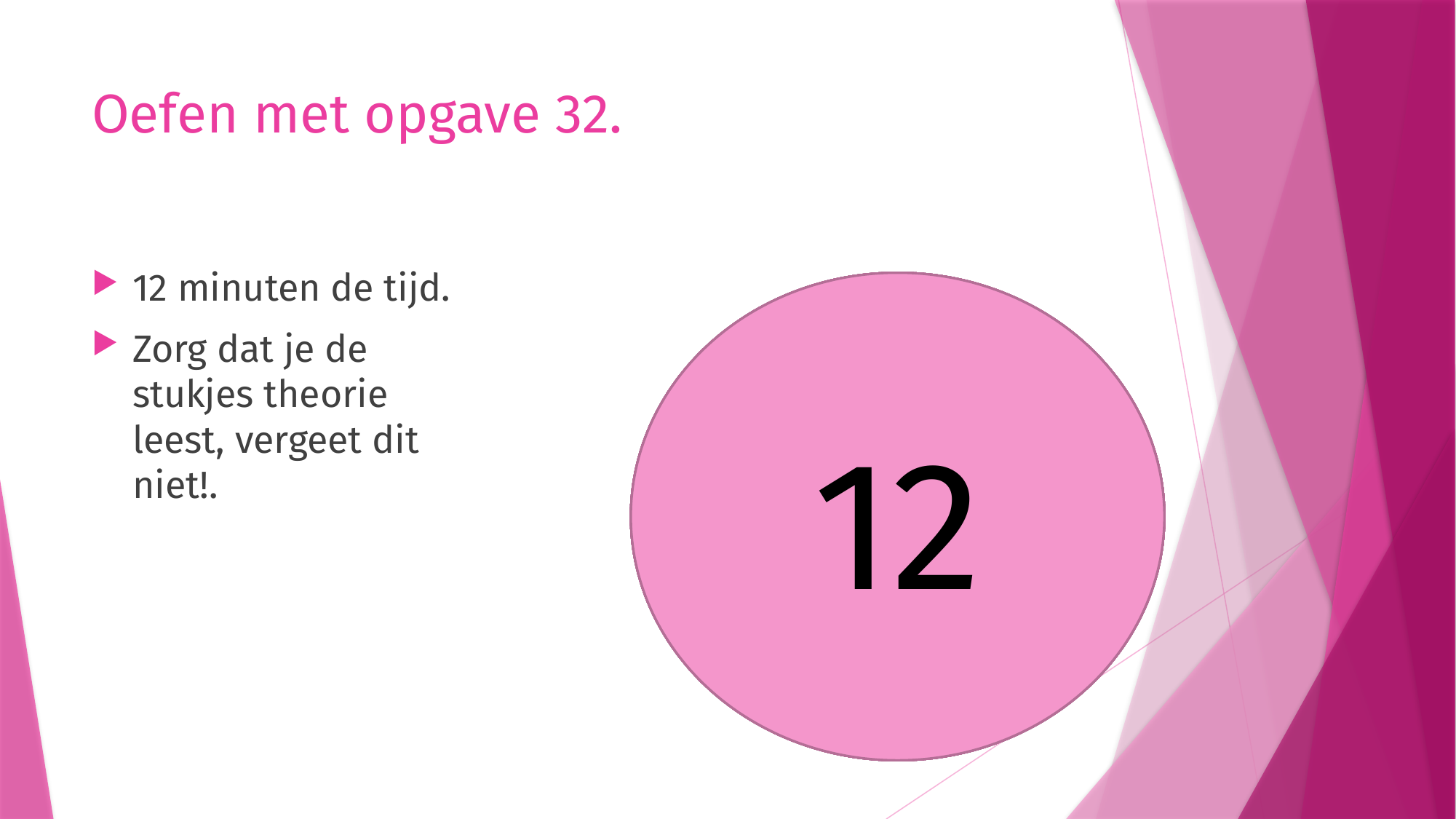

# Oefen met opgave 32.
12 minuten de tijd.
Zorg dat je de stukjes theorie leest, vergeet dit niet!.

9
10
11
12
8
5
6
7
4
3
1
2